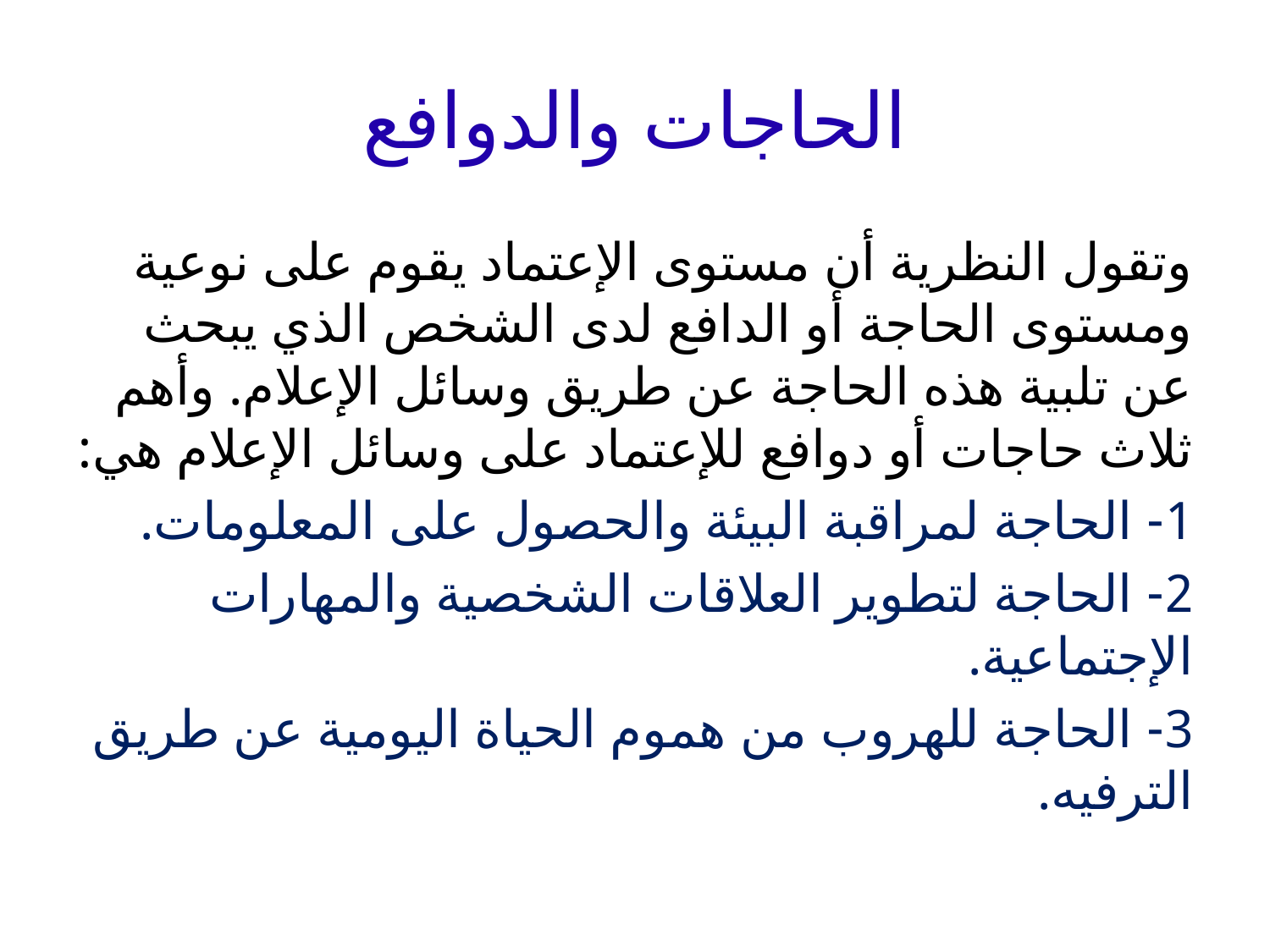

# الحاجات والدوافع
وتقول النظرية أن مستوى الإعتماد يقوم على نوعية ومستوى الحاجة أو الدافع لدى الشخص الذي يبحث عن تلبية هذه الحاجة عن طريق وسائل الإعلام. وأهم ثلاث حاجات أو دوافع للإعتماد على وسائل الإعلام هي:
1- الحاجة لمراقبة البيئة والحصول على المعلومات.
2- الحاجة لتطوير العلاقات الشخصية والمهارات الإجتماعية.
3- الحاجة للهروب من هموم الحياة اليومية عن طريق الترفيه.